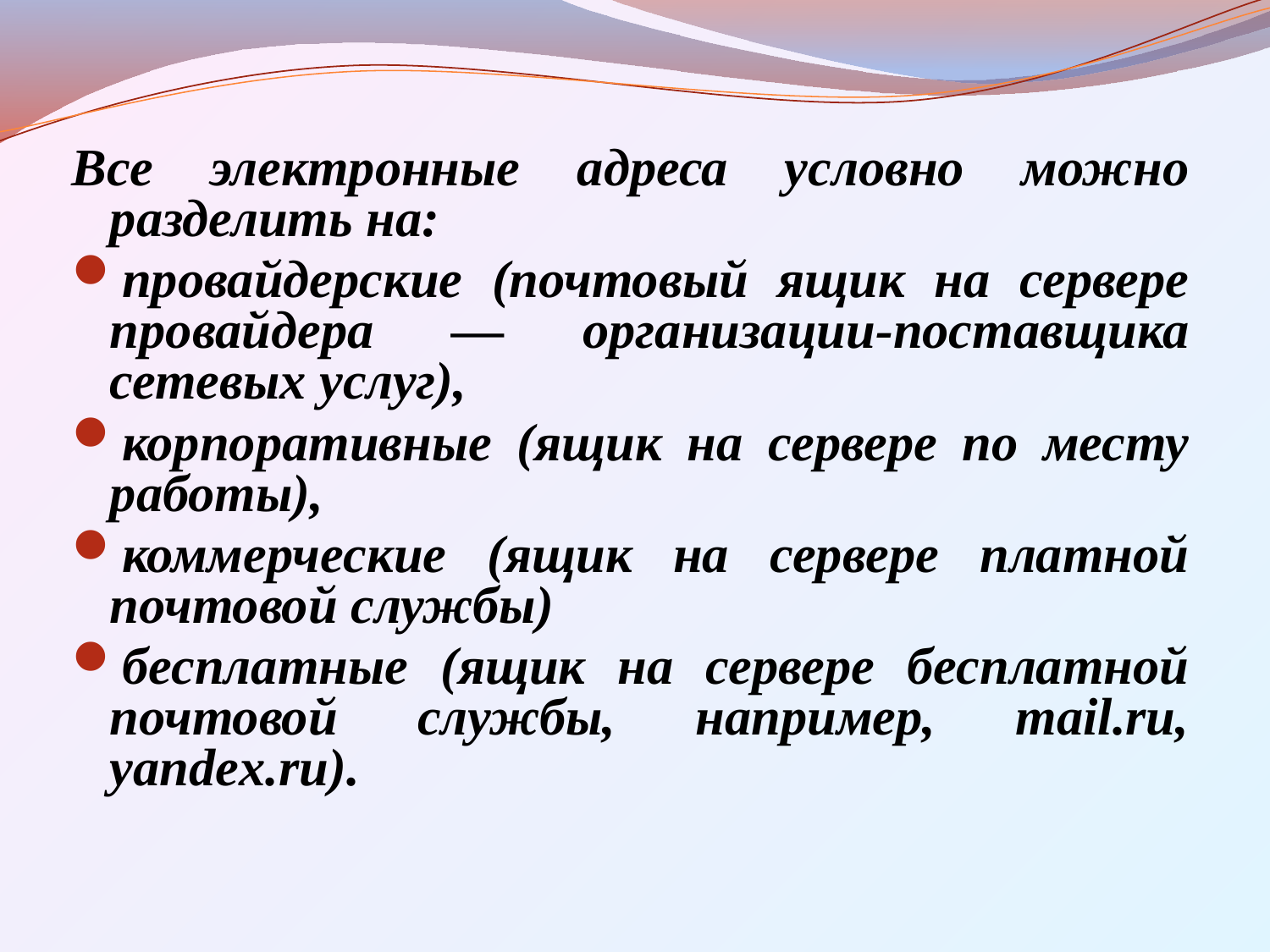

Все электронные адреса условно можно разделить на:
провайдерские (почтовый ящик на сервере провайдера — организации-поставщика сетевых услуг),
корпоративные (ящик на сервере по месту работы),
коммерческие (ящик на сервере платной почтовой службы)
бесплатные (ящик на сервере бесплатной почтовой службы, например, mail.ru, yandex.ru).